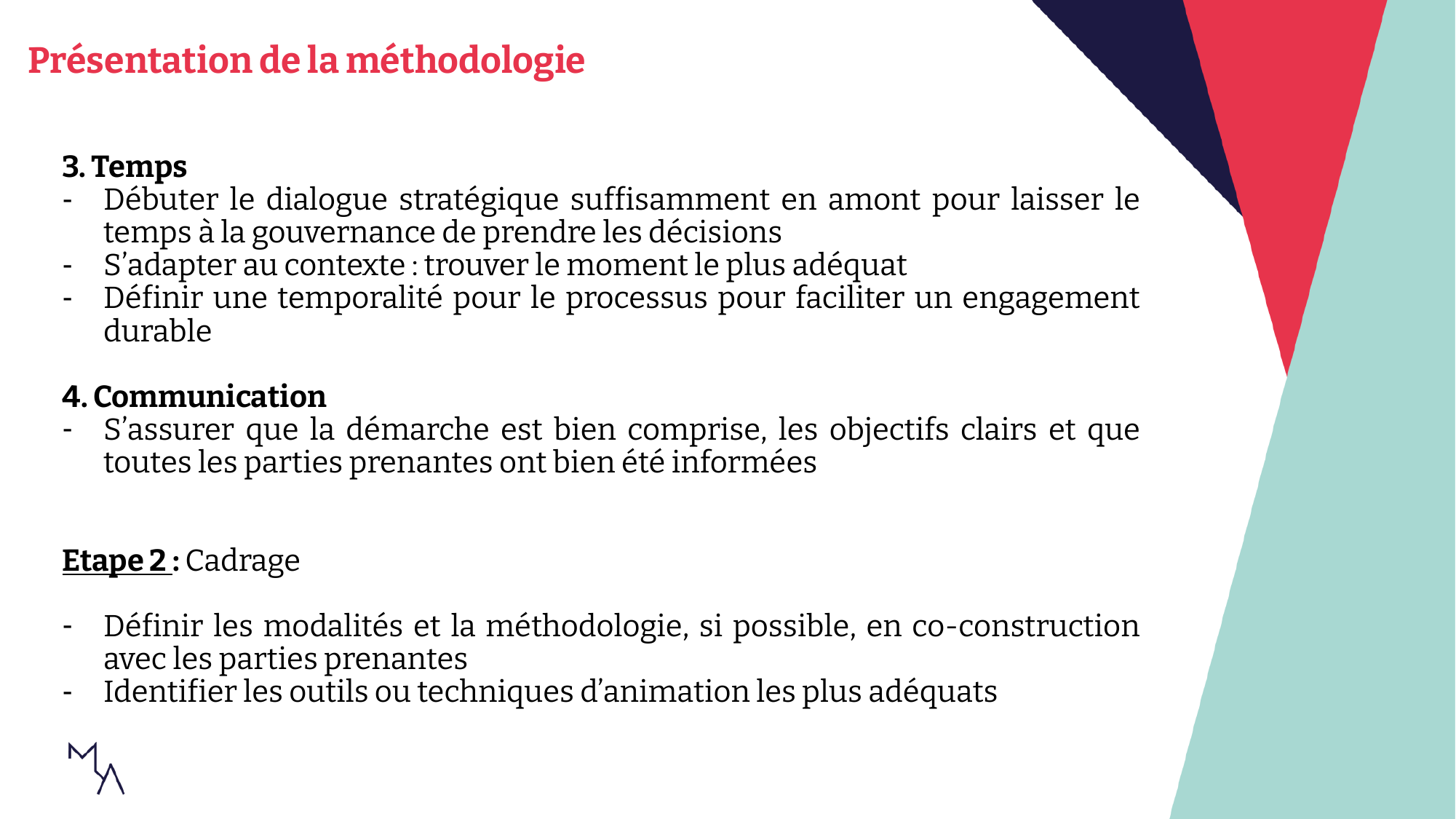

Présentation de la méthodologie
3. Temps
Débuter le dialogue stratégique suffisamment en amont pour laisser le temps à la gouvernance de prendre les décisions
S’adapter au contexte : trouver le moment le plus adéquat
Définir une temporalité pour le processus pour faciliter un engagement durable

4. Communication
S’assurer que la démarche est bien comprise, les objectifs clairs et que toutes les parties prenantes ont bien été informées

Etape 2 : Cadrage

Définir les modalités et la méthodologie, si possible, en co-construction avec les parties prenantes
Identifier les outils ou techniques d’animation les plus adéquats